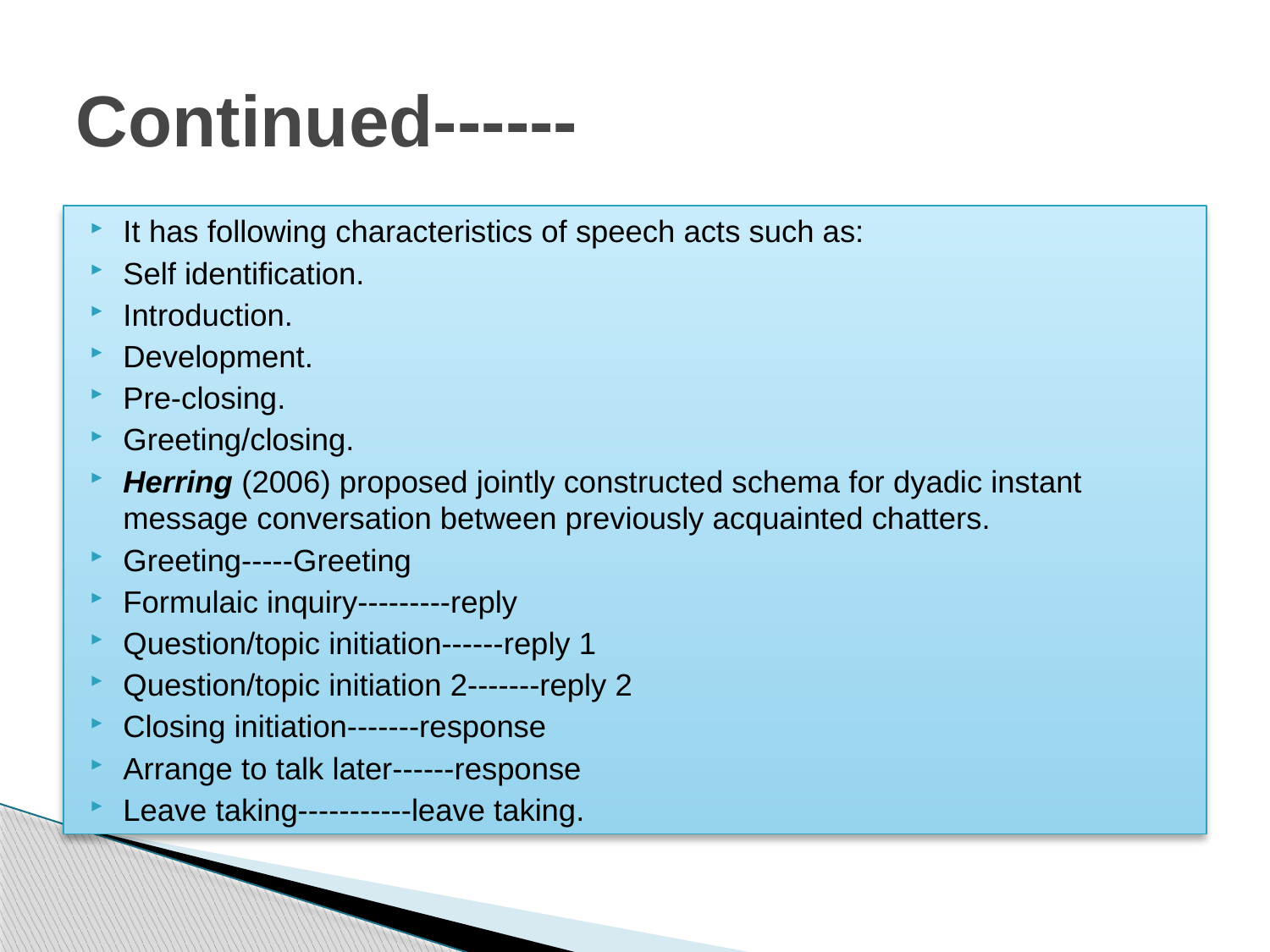

# Continued------
It has following characteristics of speech acts such as:
Self identification.
Introduction.
Development.
Pre-closing.
Greeting/closing.
Herring (2006) proposed jointly constructed schema for dyadic instant message conversation between previously acquainted chatters.
Greeting-----Greeting
Formulaic inquiry---------reply
Question/topic initiation------reply 1
Question/topic initiation 2-------reply 2
Closing initiation-------response
Arrange to talk later------response
Leave taking-----------leave taking.